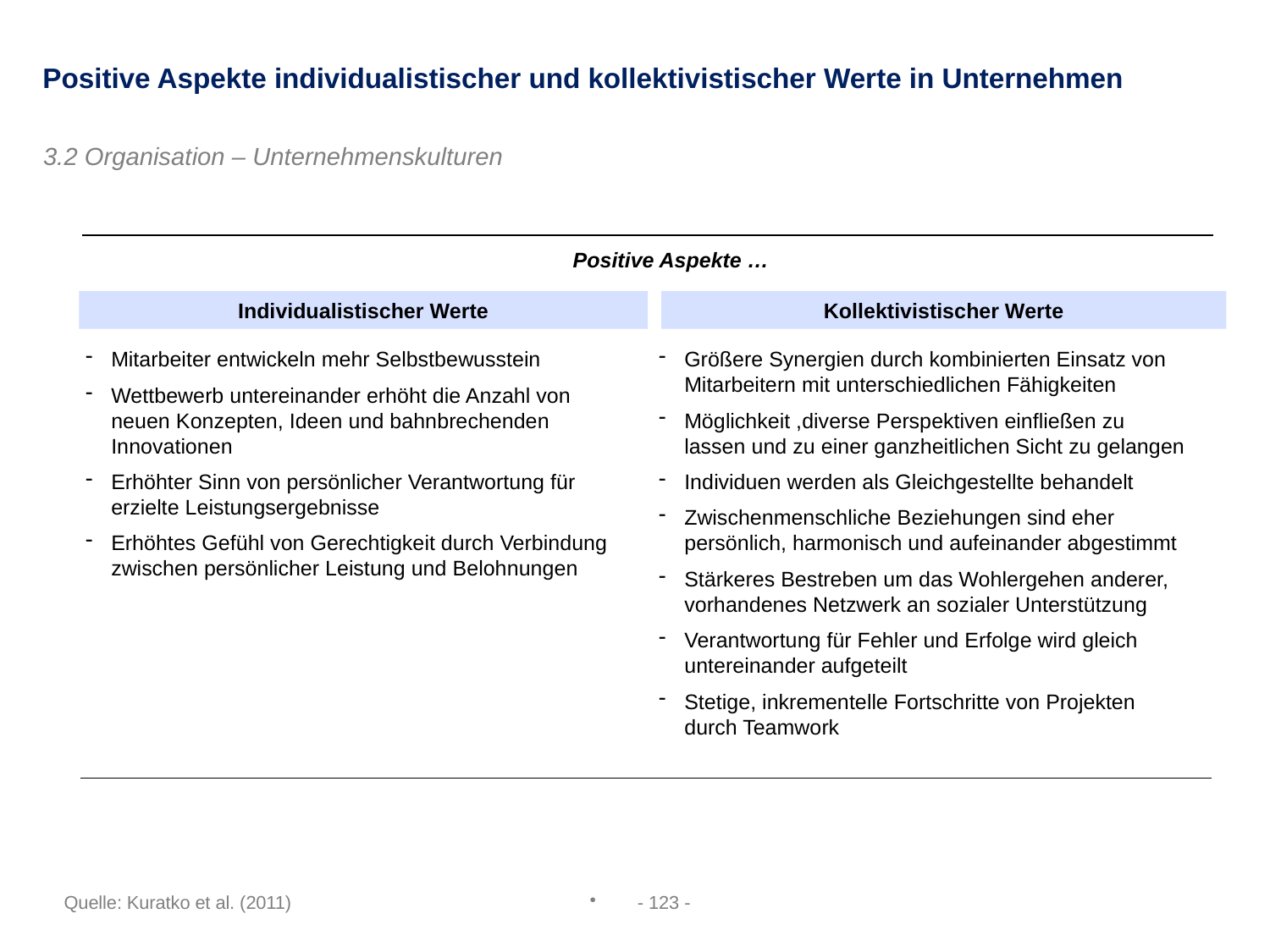

Positive Aspekte individualistischer und kollektivistischer Werte in Unternehmen
3.2 Organisation – Unternehmenskulturen
Positive Aspekte …
Individualistischer Werte
Kollektivistischer Werte
Mitarbeiter entwickeln mehr Selbstbewusstein
Wettbewerb untereinander erhöht die Anzahl von neuen Konzepten, Ideen und bahnbrechenden Innovationen
Erhöhter Sinn von persönlicher Verantwortung für erzielte Leistungsergebnisse
Erhöhtes Gefühl von Gerechtigkeit durch Verbindung zwischen persönlicher Leistung und Belohnungen

Größere Synergien durch kombinierten Einsatz von Mitarbeitern mit unterschiedlichen Fähigkeiten
Möglichkeit ,diverse Perspektiven einfließen zu lassen und zu einer ganzheitlichen Sicht zu gelangen
Individuen werden als Gleichgestellte behandelt
Zwischenmenschliche Beziehungen sind eher persönlich, harmonisch und aufeinander abgestimmt
Stärkeres Bestreben um das Wohlergehen anderer, vorhandenes Netzwerk an sozialer Unterstützung
Verantwortung für Fehler und Erfolge wird gleich untereinander aufgeteilt
Stetige, inkrementelle Fortschritte von Projekten durch Teamwork
Quelle: Kuratko et al. (2011)
- 123 -